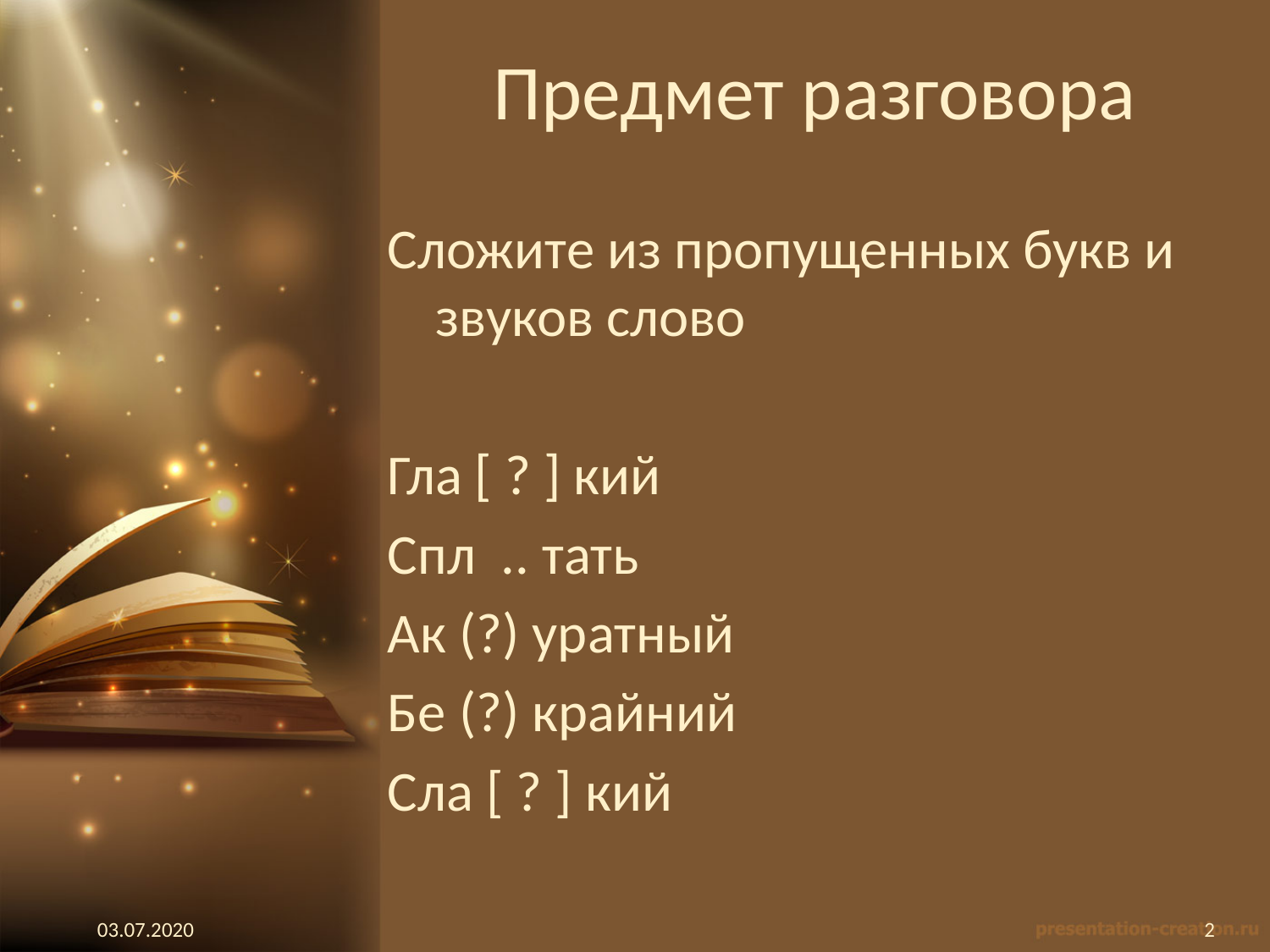

# Предмет разговора
Сложите из пропущенных букв и звуков слово

Гла [ ? ] кий
Спл  .. тать
Ак (?) уратный
Бе (?) крайний
Сла [ ? ] кий